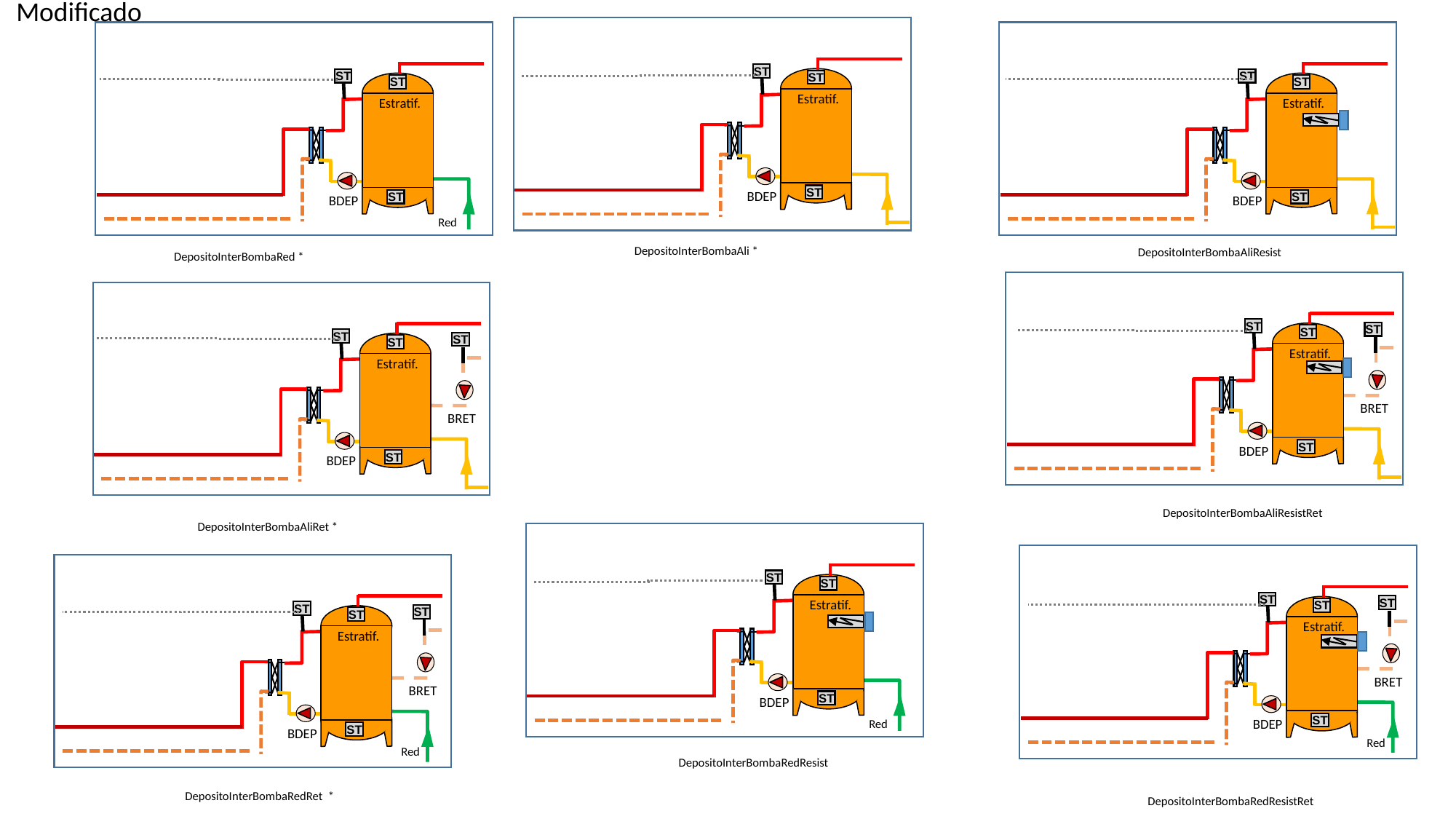

Modificado

ST

ST
ST
ST

ST
ST

Estratif.

Estratif.
Estratif.

BDEP
ST
BDEP
BDEP
ST
ST

Red
DepositoInterBombaAli *
DepositoInterBombaAliResist
DepositoInterBombaRed *

ST
ST

ST
ST
ST

ST

Estratif.

Estratif.

BRET
BRET

BDEP

ST
BDEP
ST

DepositoInterBombaAliResistRet
DepositoInterBombaAliRet *

ST
ST

ST

Estratif.

BRET

BDEP
ST

Red

ST
ST

ST

Estratif.

BRET

BDEP
ST

Red

ST

ST

Estratif.

BDEP
ST

Red
DepositoInterBombaRedResist
DepositoInterBombaRedRet  *
DepositoInterBombaRedResistRet